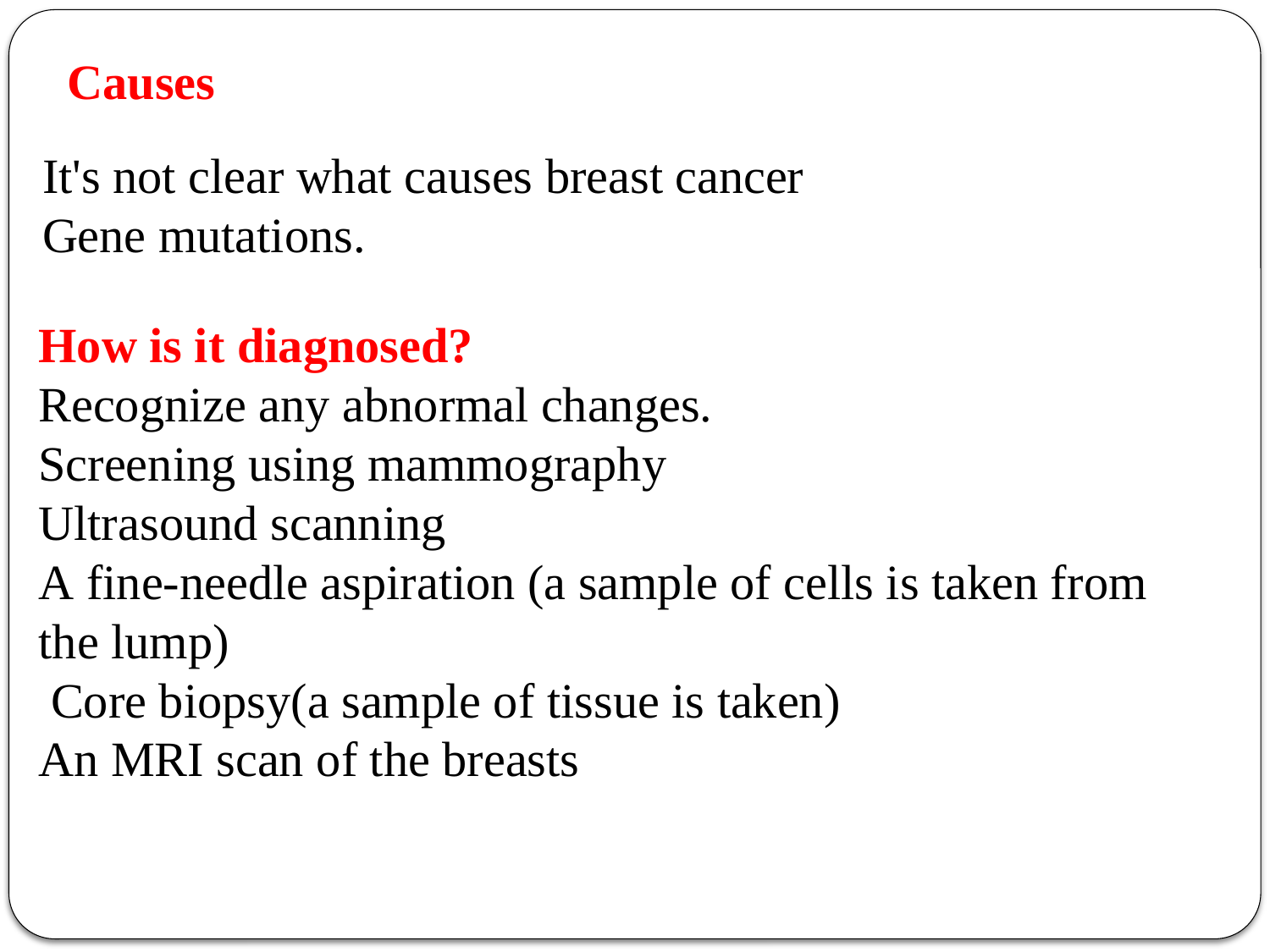

Causes
It's not clear what causes breast cancer
Gene mutations.
How is it diagnosed?
Recognize any abnormal changes.
Screening using mammography
Ultrasound scanning
A fine-needle aspiration (a sample of cells is taken from the lump)
 Core biopsy(a sample of tissue is taken)
An MRI scan of the breasts